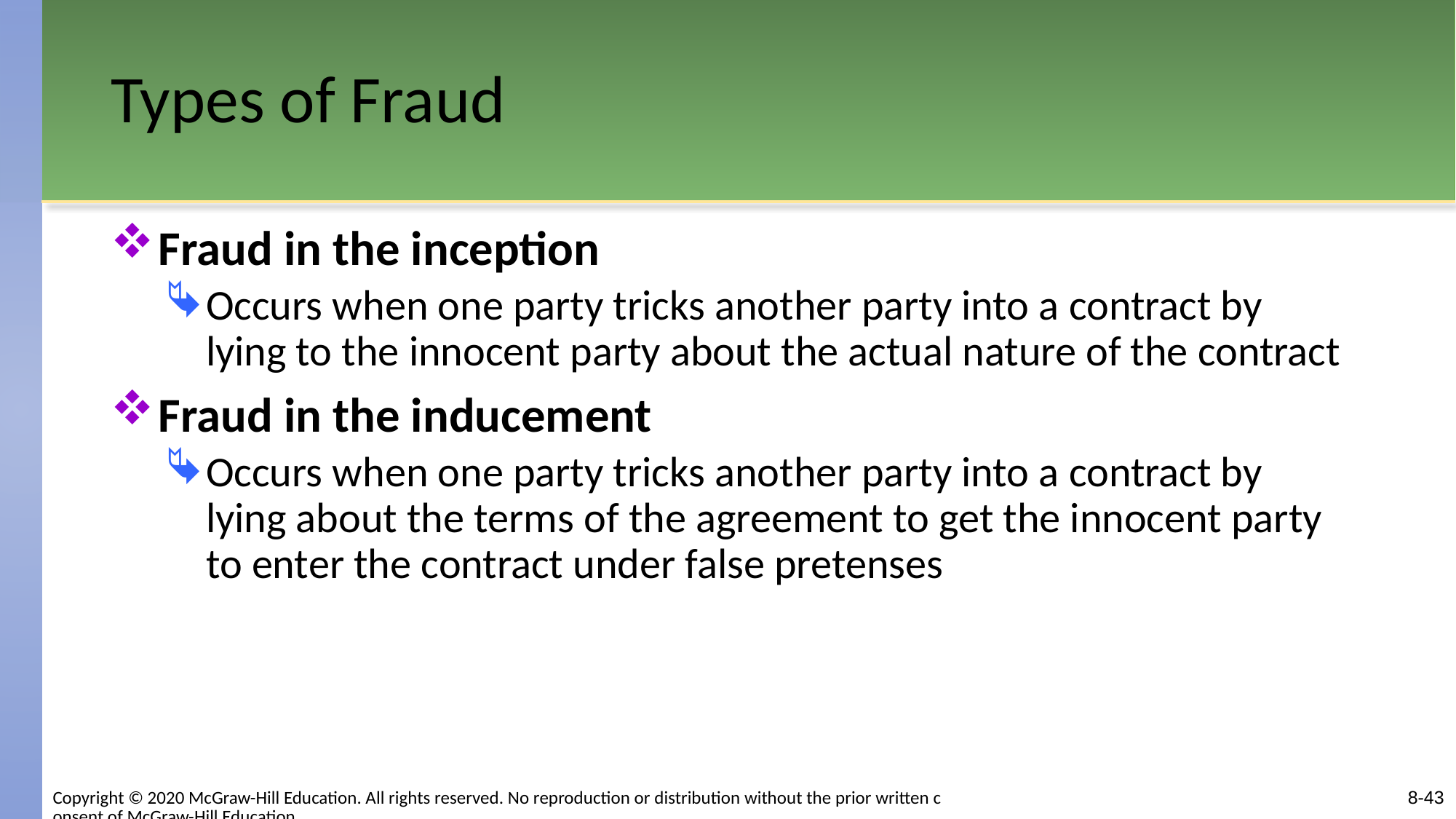

# Types of Fraud
Fraud in the inception
Occurs when one party tricks another party into a contract by lying to the innocent party about the actual nature of the contract
Fraud in the inducement
Occurs when one party tricks another party into a contract by lying about the terms of the agreement to get the innocent party to enter the contract under false pretenses
8-43
Copyright © 2020 McGraw-Hill Education. All rights reserved. No reproduction or distribution without the prior written consent of McGraw-Hill Education.